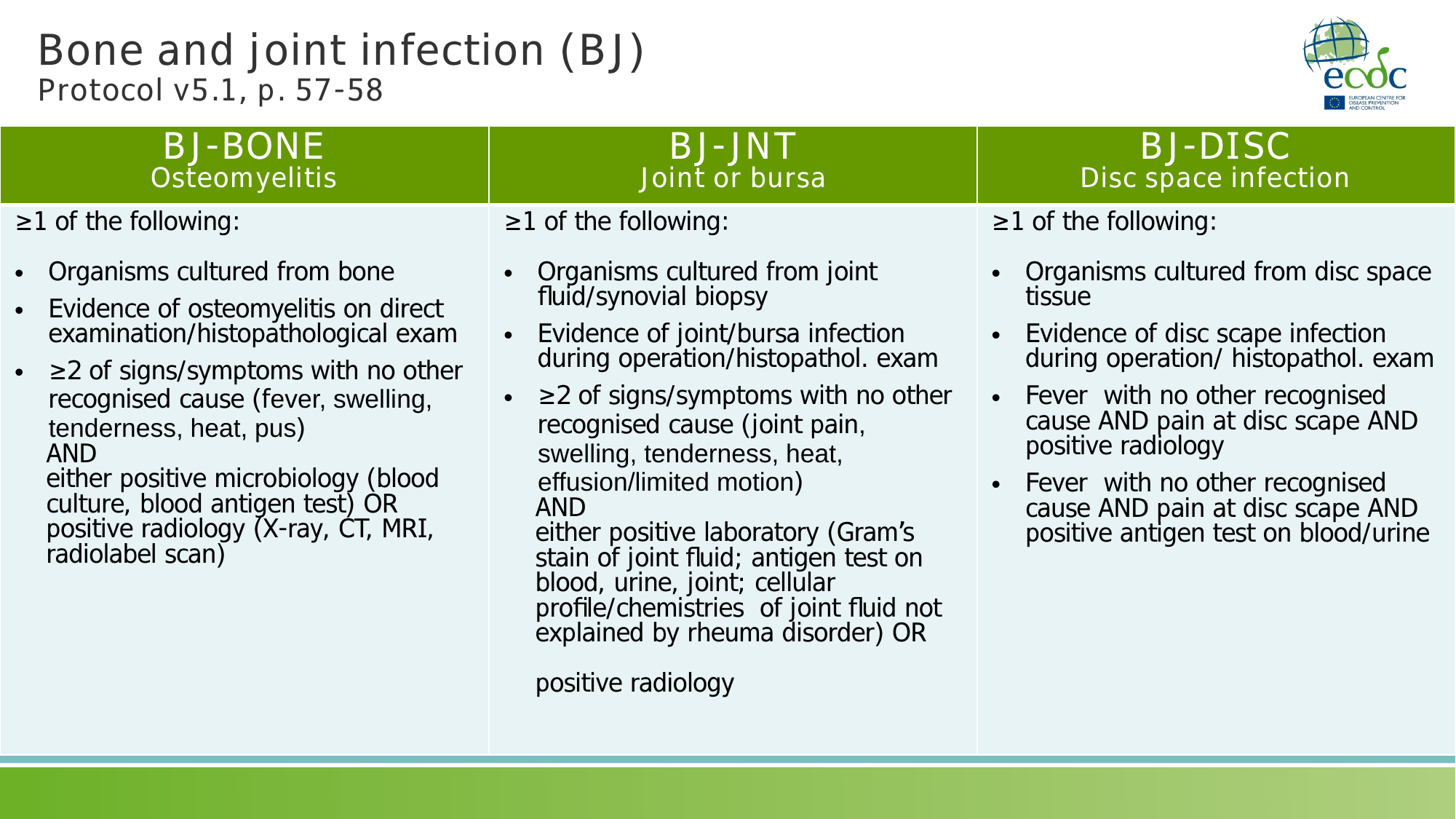

Bone and joint infection (BJ)
Protocol v5.1, p. 57-58
| BJ-BONE Osteomyelitis | BJ-JNT Joint or bursa | BJ-DISC Disc space infection |
| --- | --- | --- |
| ≥1 of the following: Organisms cultured from bone Evidence of osteomyelitis on direct examination/histopathological exam ≥2 of signs/symptoms with no other recognised cause (fever, swelling, tenderness, heat, pus) AND either positive microbiology (blood culture, blood antigen test) OR positive radiology (X-ray, CT, MRI, radiolabel scan) | ≥1 of the following: Organisms cultured from joint fluid/synovial biopsy Evidence of joint/bursa infection during operation/histopathol. exam ≥2 of signs/symptoms with no other recognised cause (joint pain, swelling, tenderness, heat, effusion/limited motion) AND either positive laboratory (Gram’s stain of joint fluid; antigen test on blood, urine, joint; cellular profile/chemistries of joint fluid not explained by rheuma disorder) OR positive radiology | ≥1 of the following: Organisms cultured from disc space tissue Evidence of disc scape infection during operation/ histopathol. exam Fever with no other recognised cause AND pain at disc scape AND positive radiology Fever with no other recognised cause AND pain at disc scape AND positive antigen test on blood/urine |